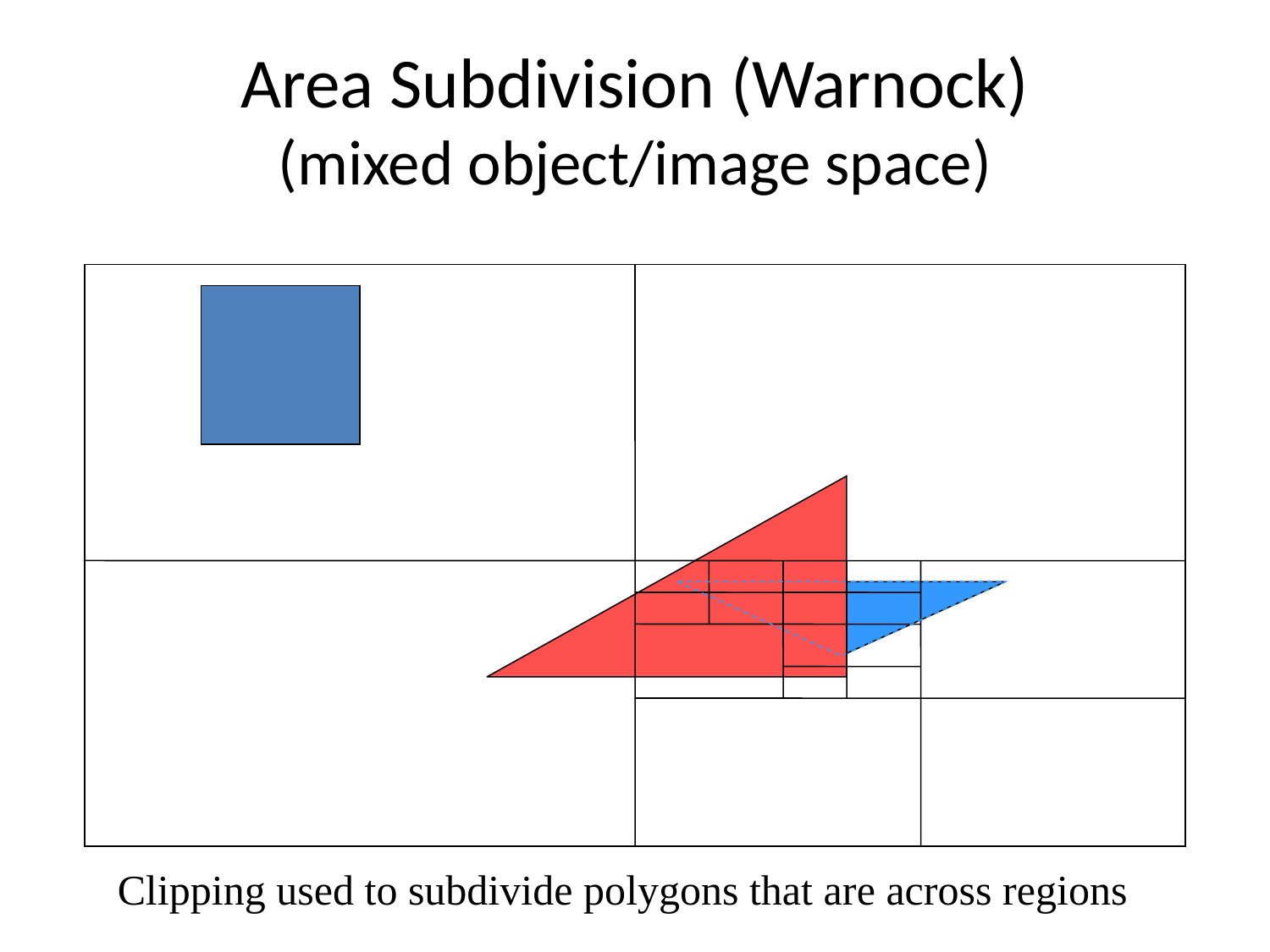

# Area Subdivision (Warnock) (mixed object/image space)

Clipping used to subdivide polygons that are across regions